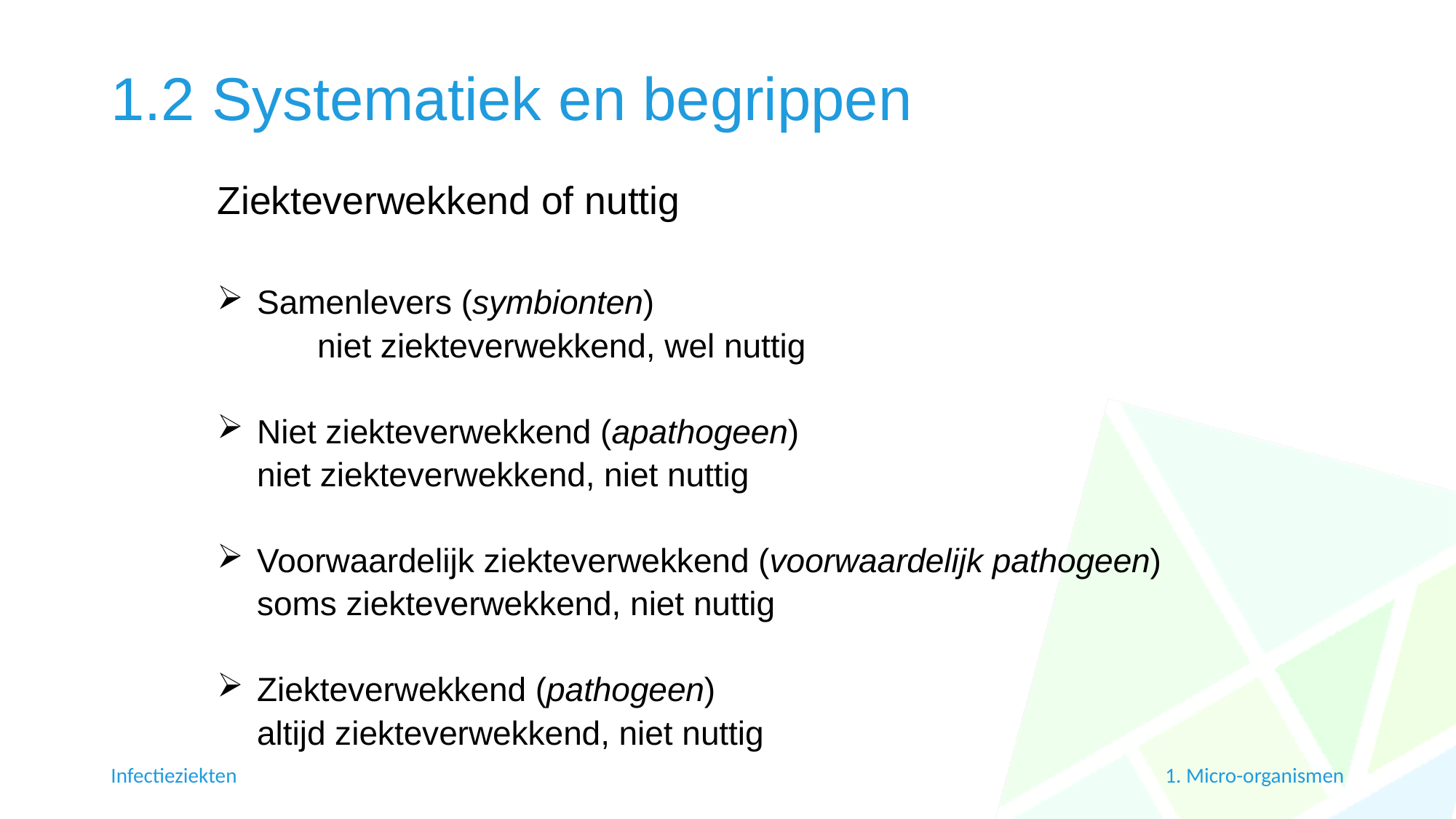

# 1.2 Systematiek en begrippen
Ziekteverwekkend of nuttig

Samenlevers (symbionten)
	niet ziekteverwekkend, wel nuttig

Niet ziekteverwekkend (apathogeen)
	niet ziekteverwekkend, niet nuttig

Voorwaardelijk ziekteverwekkend (voorwaardelijk pathogeen)
soms ziekteverwekkend, niet nuttig

Ziekteverwekkend (pathogeen)
altijd ziekteverwekkend, niet nuttig

Infectieziekten
1. Micro-organismen